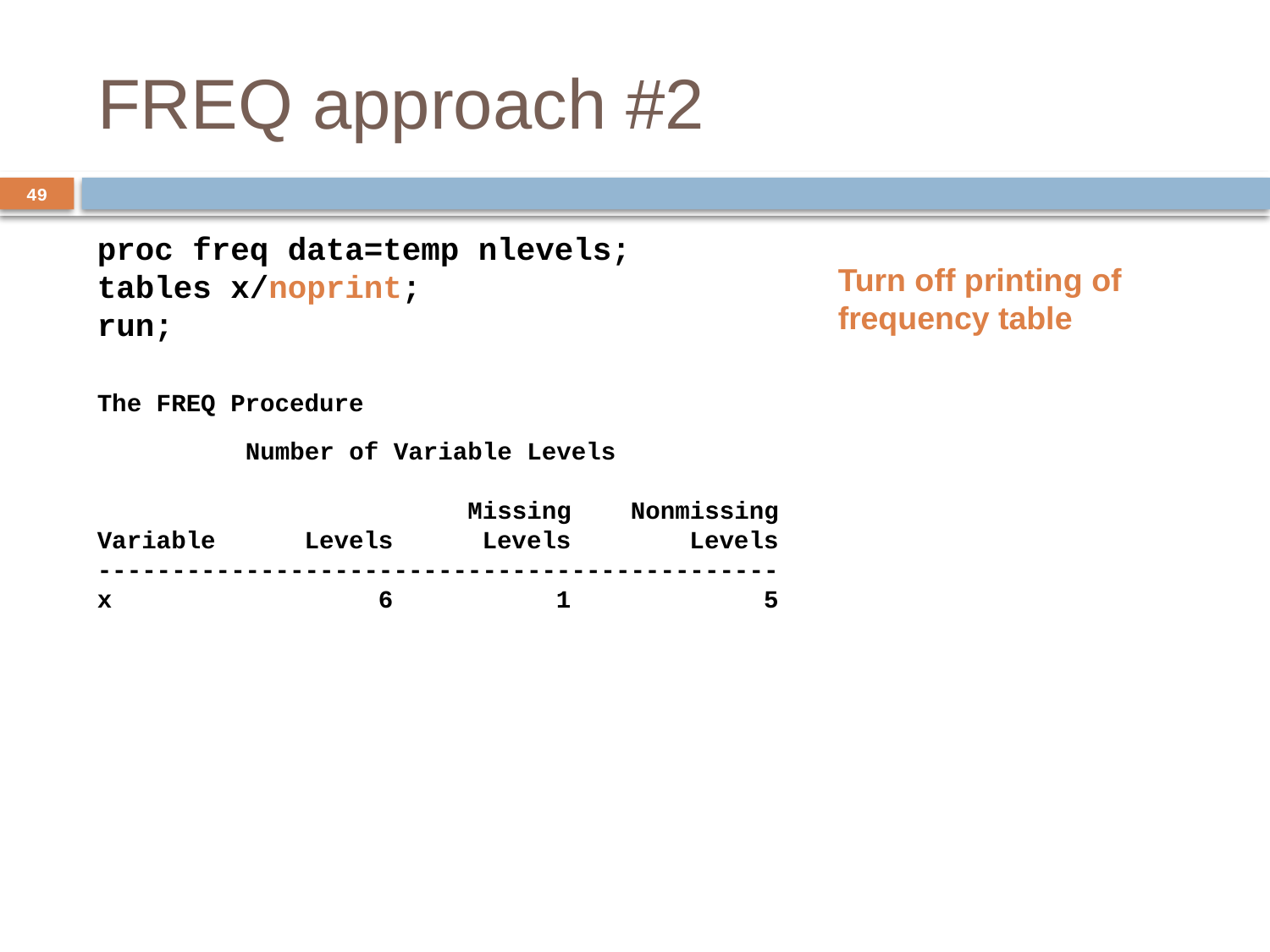

FREQ approach #2
49
proc freq data=temp nlevels;
tables x/noprint;
run;
Turn off printing of frequency table
The FREQ Procedure

          Number of Variable Levels

                         Missing    Nonmissing
Variable      Levels      Levels        Levels
----------------------------------------------
x                  6           1             5